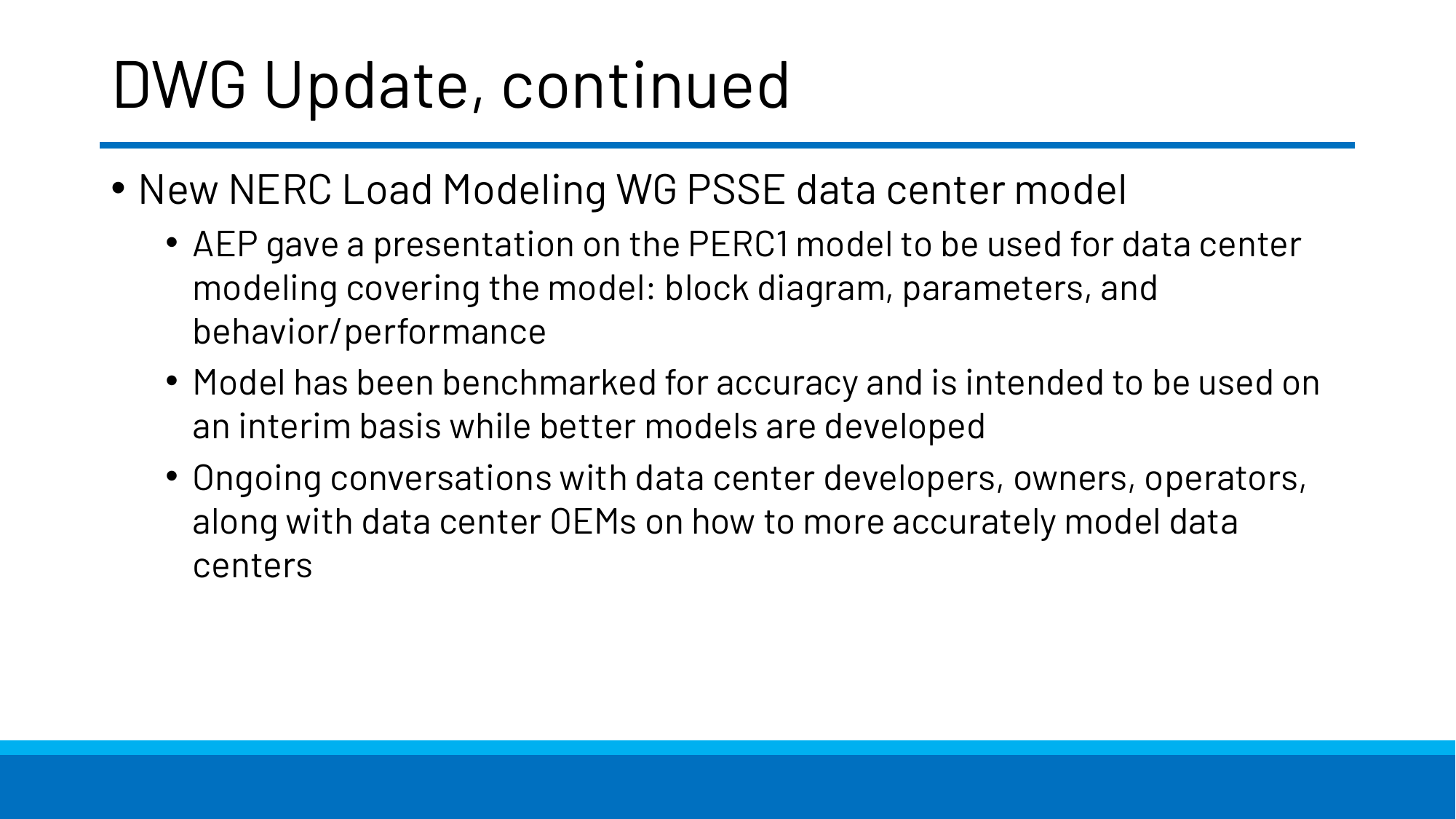

# DWG Update, continued
New NERC Load Modeling WG PSSE data center model
AEP gave a presentation on the PERC1 model to be used for data center modeling covering the model: block diagram, parameters, and behavior/performance
Model has been benchmarked for accuracy and is intended to be used on an interim basis while better models are developed
Ongoing conversations with data center developers, owners, operators, along with data center OEMs on how to more accurately model data centers